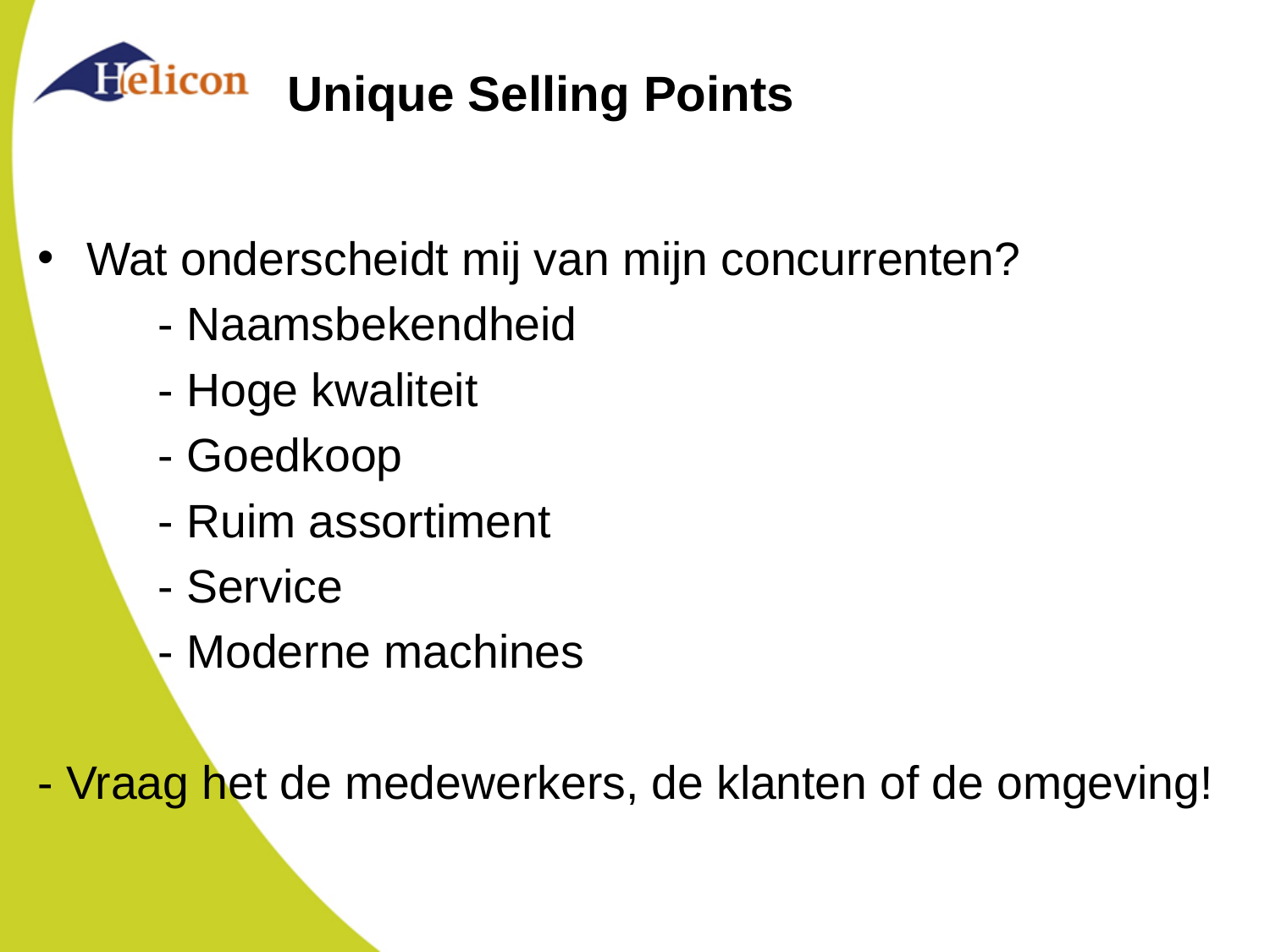

# Unique Selling Points
Wat onderscheidt mij van mijn concurrenten?
	- Naamsbekendheid
	- Hoge kwaliteit
	- Goedkoop
	- Ruim assortiment
	- Service
	- Moderne machines

- Vraag het de medewerkers, de klanten of de omgeving!